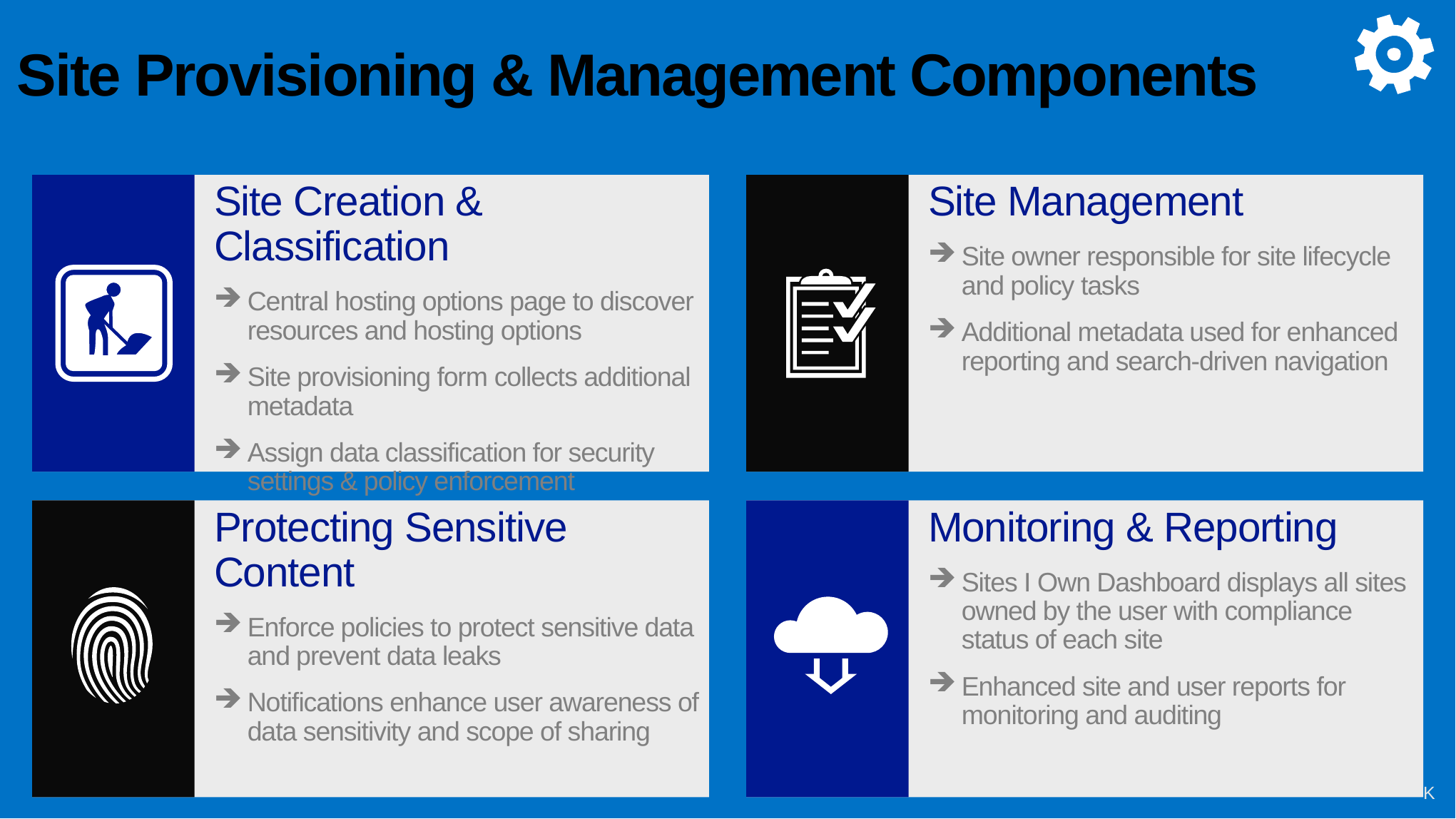

Site Provisioning & Management Components
Site Creation & Classification
Central hosting options page to discover resources and hosting options
Site provisioning form collects additional metadata
Assign data classification for security settings & policy enforcement

Site Management
Site owner responsible for site lifecycle and policy tasks
Additional metadata used for enhanced reporting and search-driven navigation

Protecting Sensitive Content
Enforce policies to protect sensitive data and prevent data leaks
Notifications enhance user awareness of data sensitivity and scope of sharing

Monitoring & Reporting
Sites I Own Dashboard displays all sites owned by the user with compliance status of each site
Enhanced site and user reports for monitoring and auditing

K